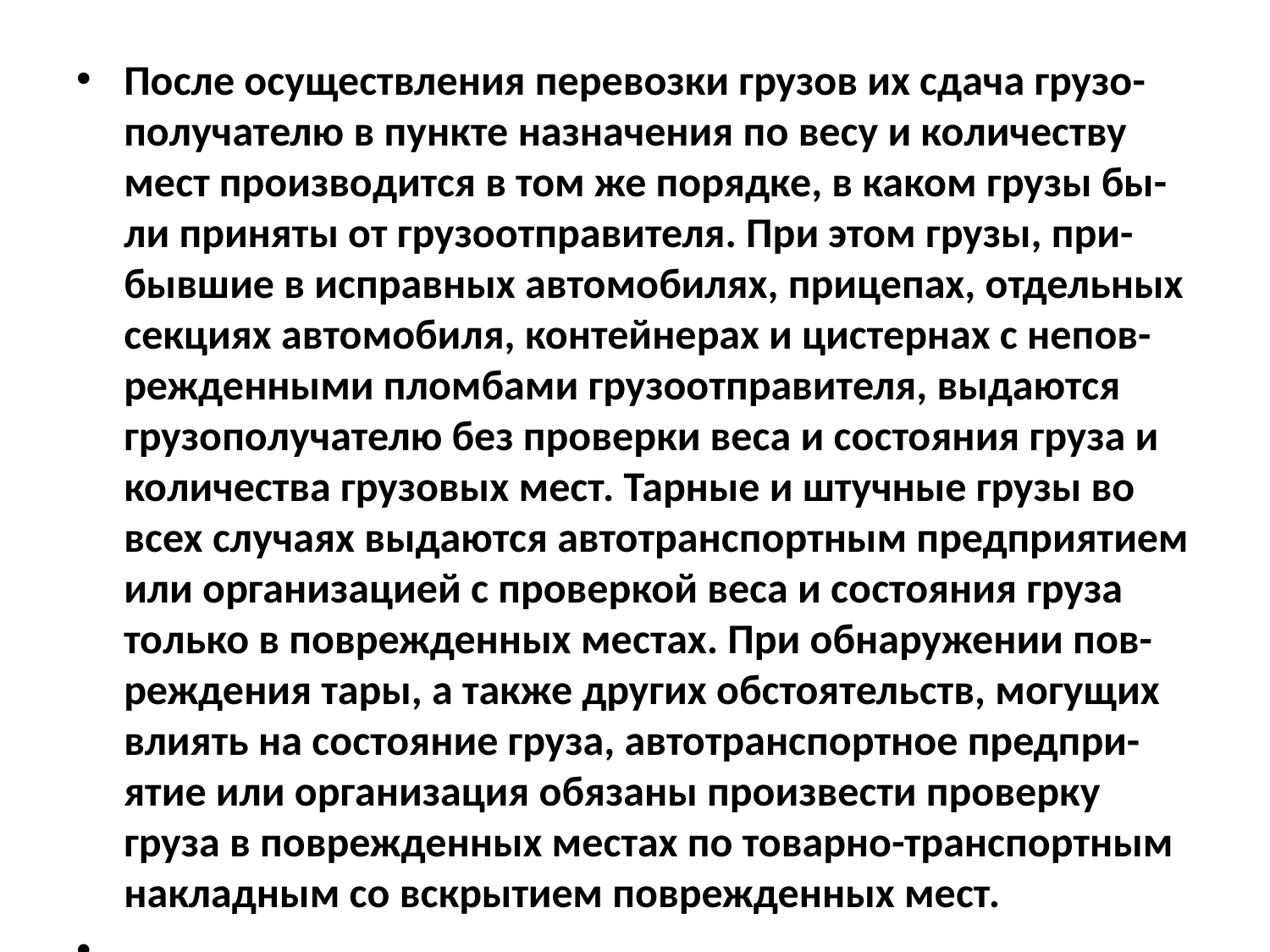

После осуществления перевозки грузов их сдача грузо-получателю в пункте назначения по весу и количеству мест производится в том же порядке, в каком грузы бы-ли приняты от грузоотправителя. При этом грузы, при-бывшие в исправных автомобилях, прицепах, отдельных секциях автомобиля, контейнерах и цистернах с непов-режденными пломбами грузоотправителя, выдаются грузополучателю без проверки веса и состояния груза и количества грузовых мест. Тарные и штучные грузы во всех случаях выдаются автотранспортным предприятием или организацией с проверкой веса и состояния груза только в поврежденных местах. При обнаружении пов-реждения тары, а также других обстоятельств, могущих влиять на состояние груза, автотранспортное предпри-ятие или организация обязаны произвести проверку груза в поврежденных местах по товарно-транспортным накладным со вскрытием поврежденных мест.